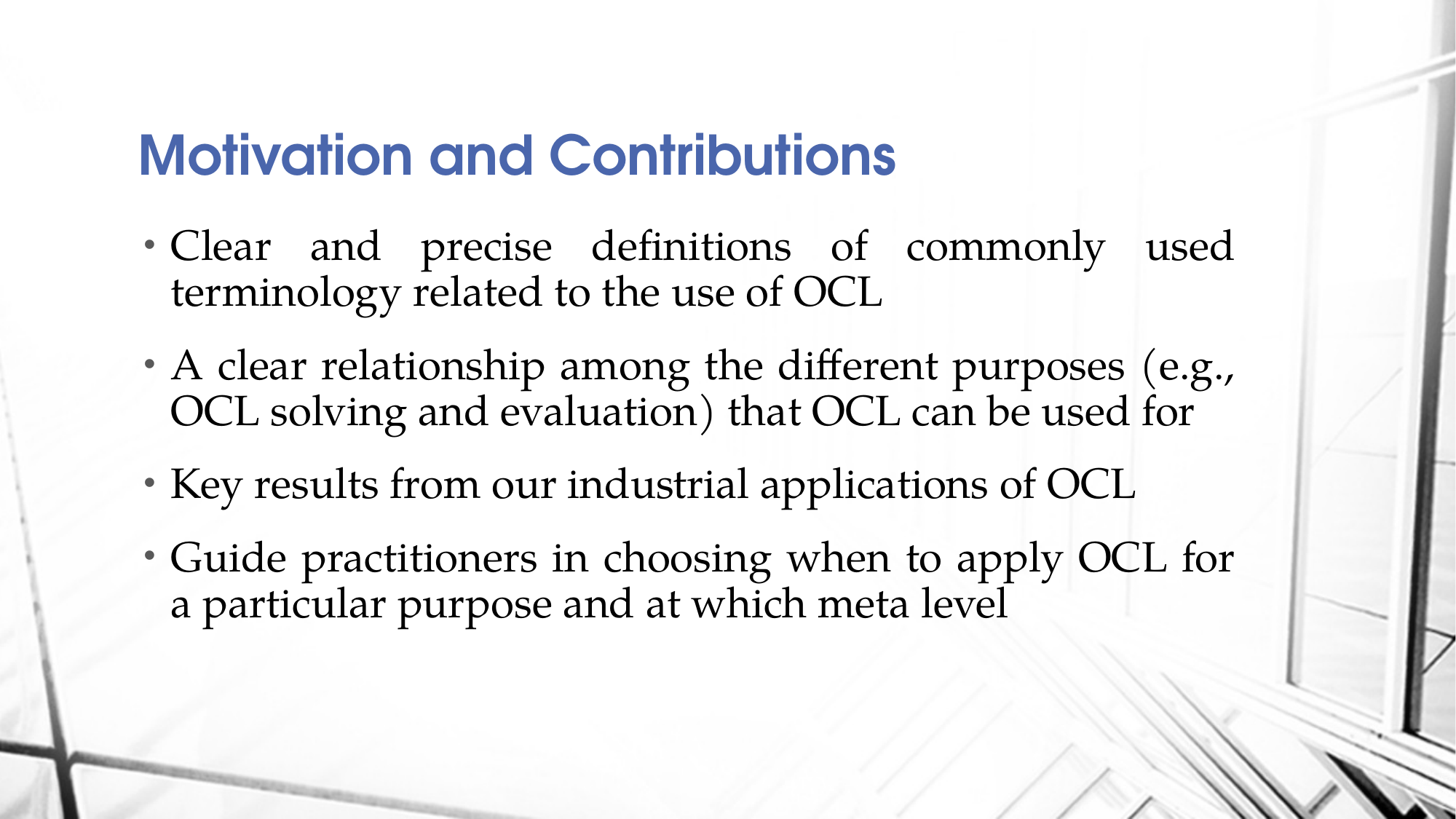

# Motivation and Contributions
Clear and precise definitions of commonly used terminology related to the use of OCL
A clear relationship among the different purposes (e.g., OCL solving and evaluation) that OCL can be used for
Key results from our industrial applications of OCL
Guide practitioners in choosing when to apply OCL for a particular purpose and at which meta level